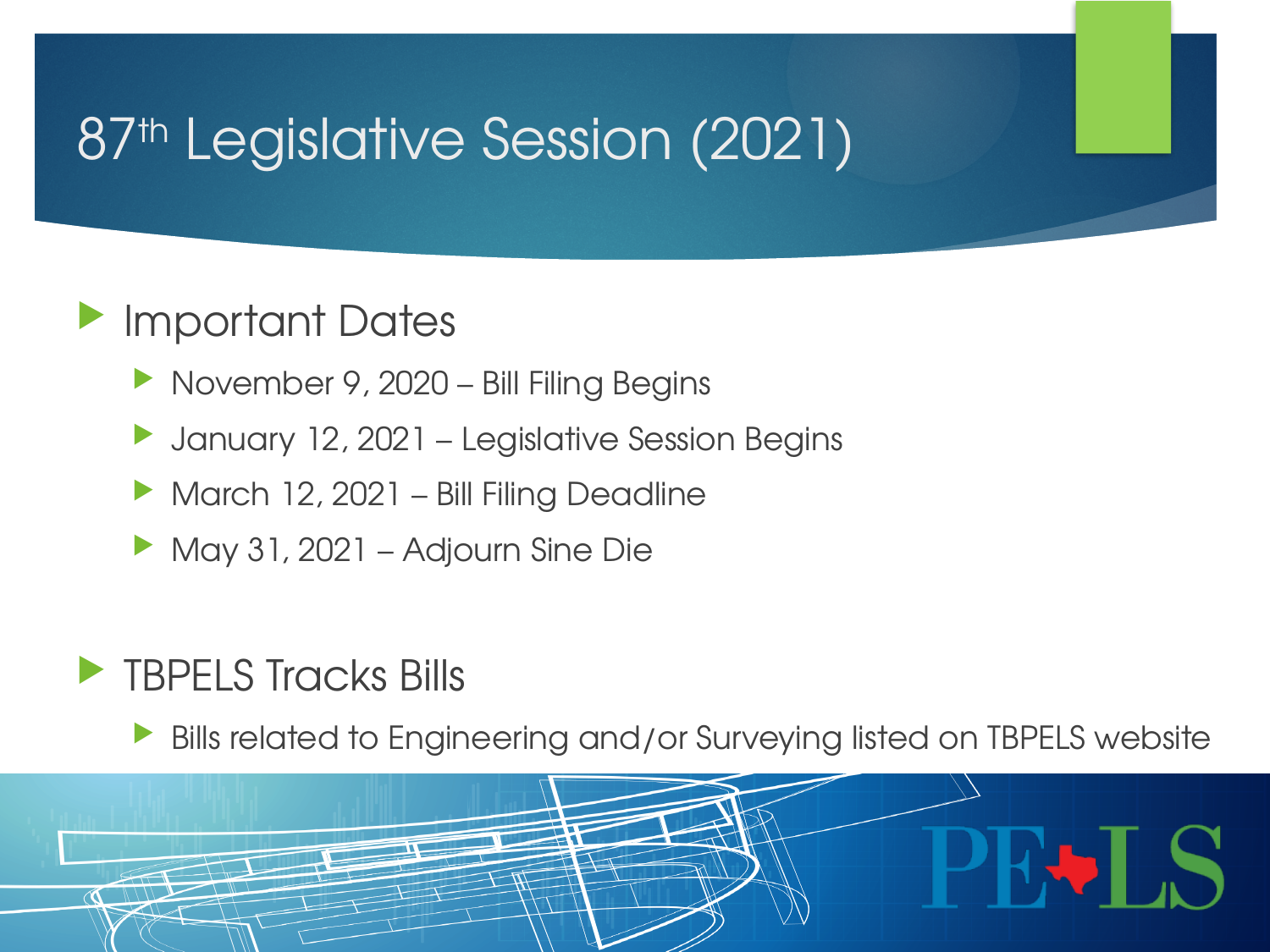

# 87th Legislative Session (2021)
Important Dates
November 9, 2020 – Bill Filing Begins
January 12, 2021 – Legislative Session Begins
March 12, 2021 – Bill Filing Deadline
May 31, 2021 – Adjourn Sine Die

TBPELS Tracks Bills
Bills related to Engineering and/or Surveying listed on TBPELS website